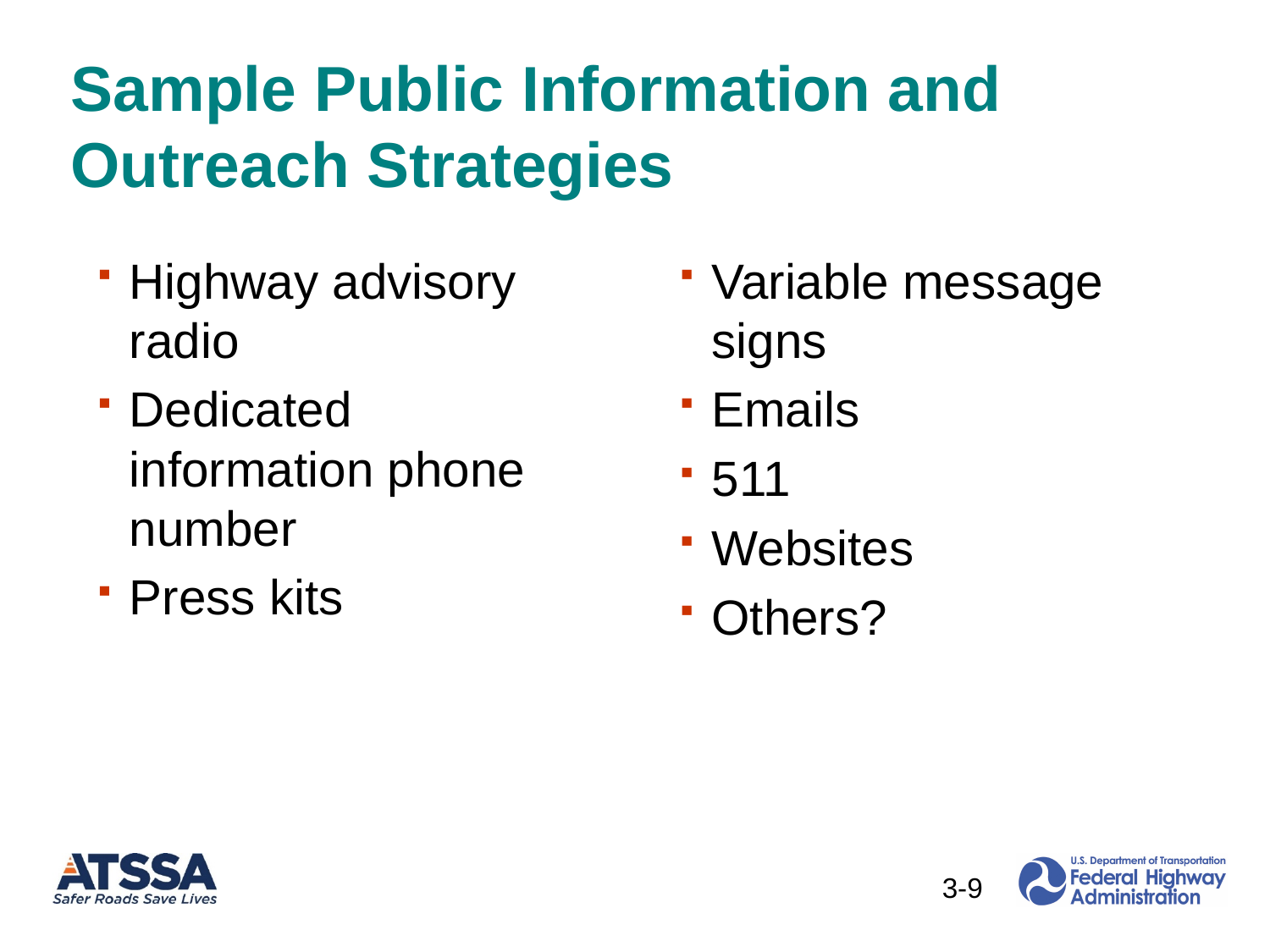

# Sample Public Information and Outreach Strategies
Highway advisory radio
Dedicated information phone number
Press kits

Variable message signs
Emails
511
Websites
Others?